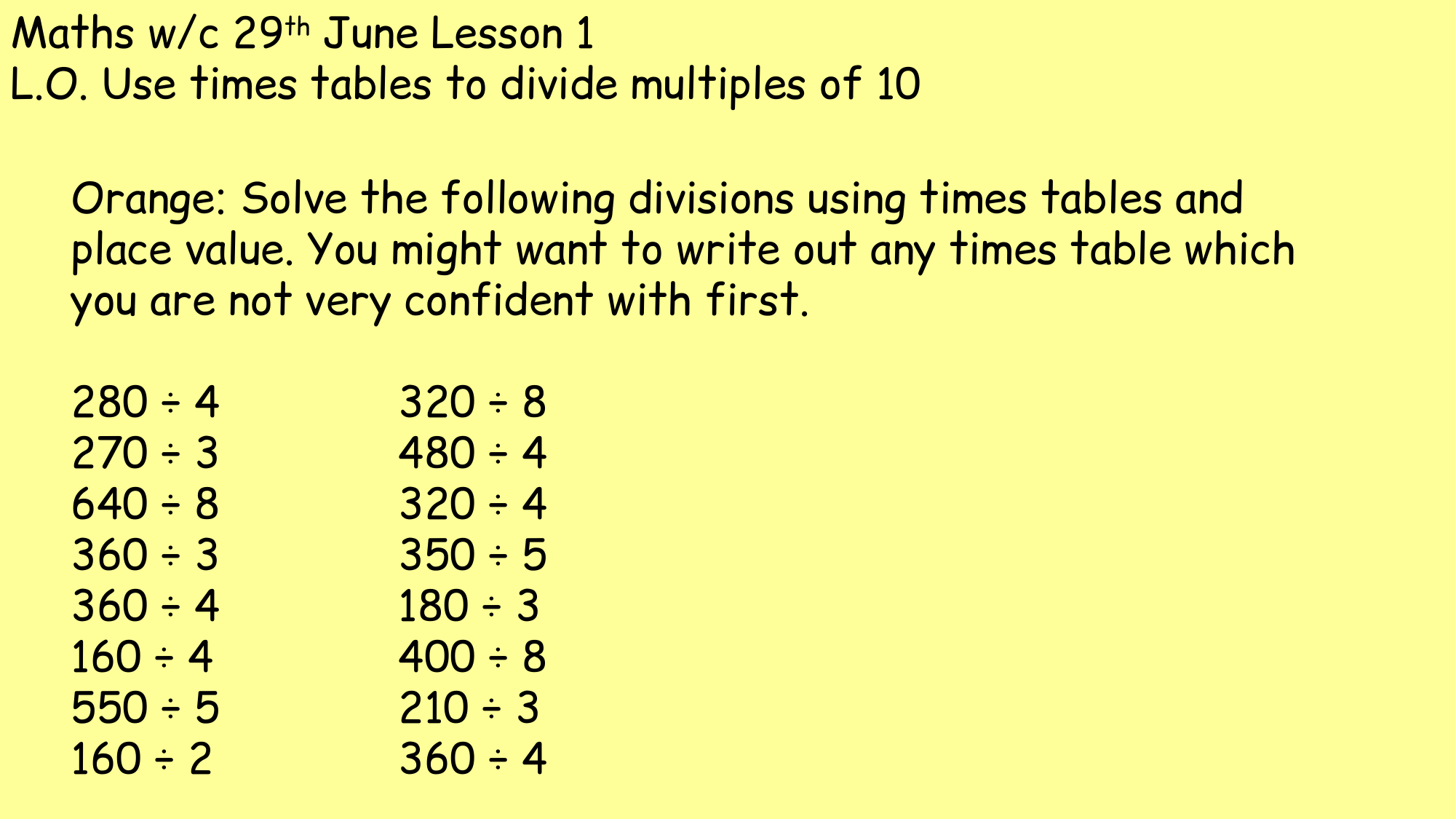

Maths w/c 29th June Lesson 1
L.O. Use times tables to divide multiples of 10
Orange: Solve the following divisions using times tables and place value. You might want to write out any times table which you are not very confident with first.

280 ÷ 4		320 ÷ 8
270 ÷ 3		480 ÷ 4
640 ÷ 8		320 ÷ 4
360 ÷ 3		350 ÷ 5
360 ÷ 4		180 ÷ 3
160 ÷ 4		400 ÷ 8
550 ÷ 5		210 ÷ 3
160 ÷ 2		360 ÷ 4